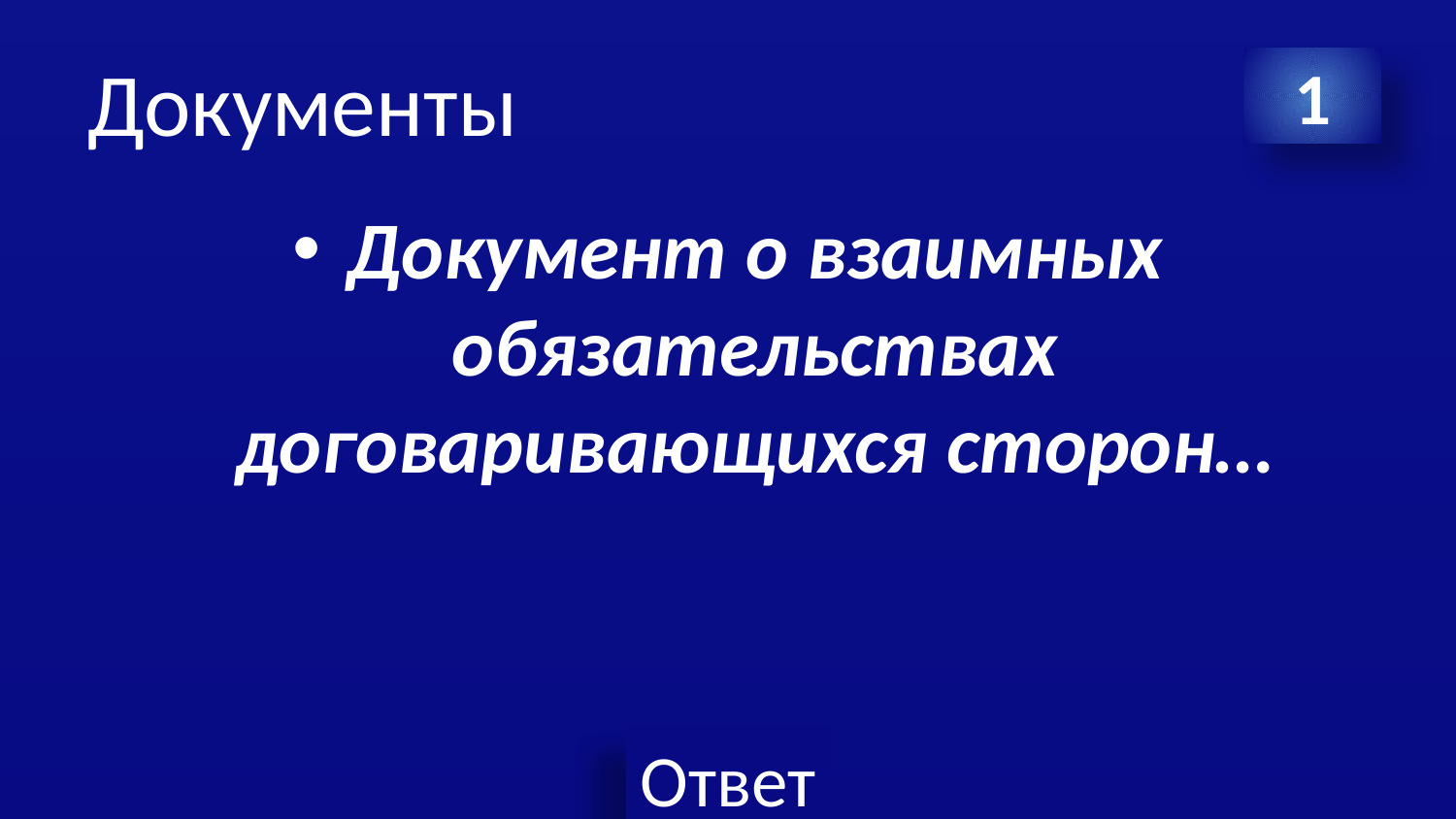

# Документы
1
Документ о взаимных обязательствах договаривающихся сторон…